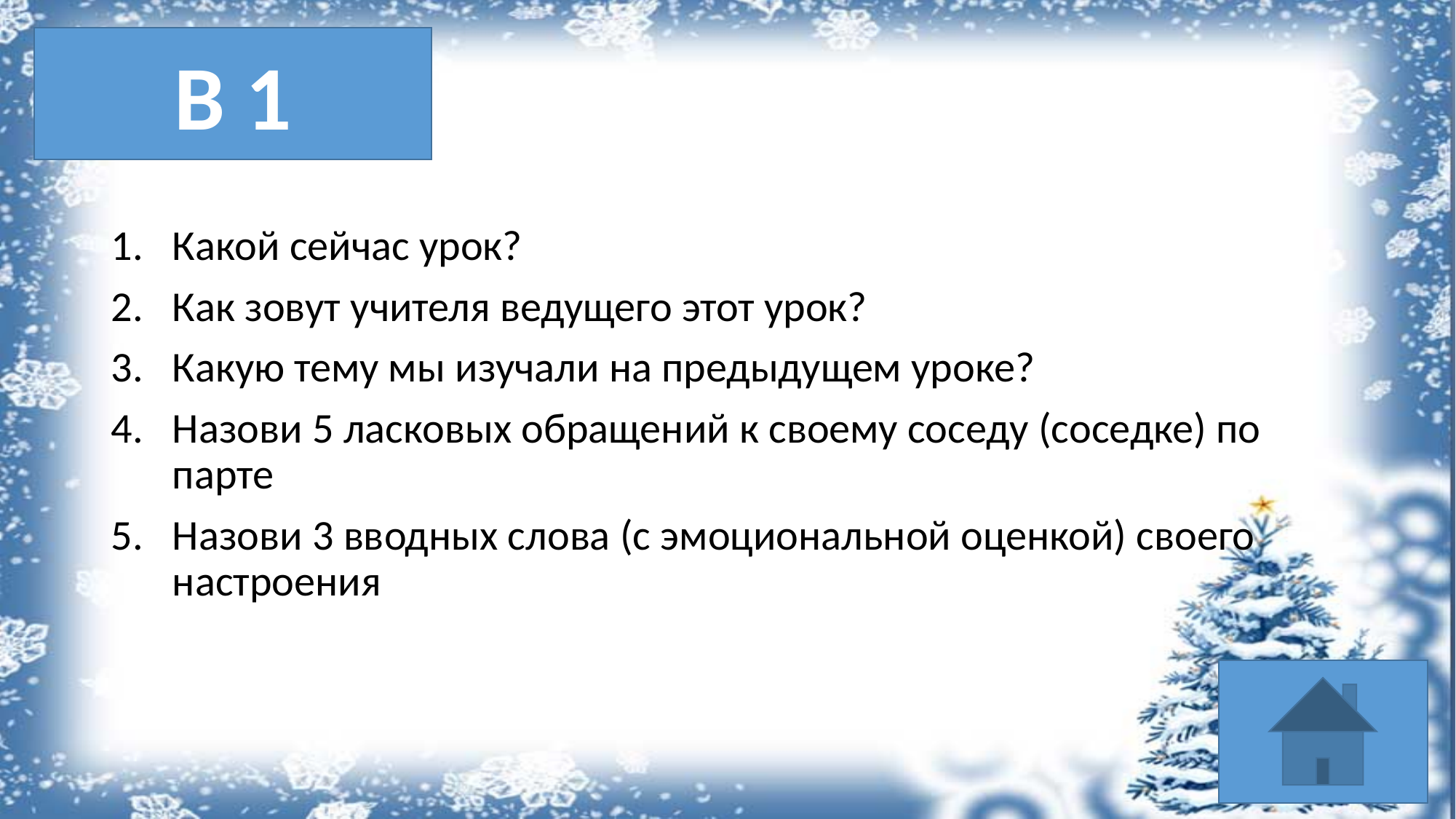

В 1
#
Какой сейчас урок?
Как зовут учителя ведущего этот урок?
Какую тему мы изучали на предыдущем уроке?
Назови 5 ласковых обращений к своему соседу (соседке) по парте
Назови 3 вводных слова (с эмоциональной оценкой) своего настроения